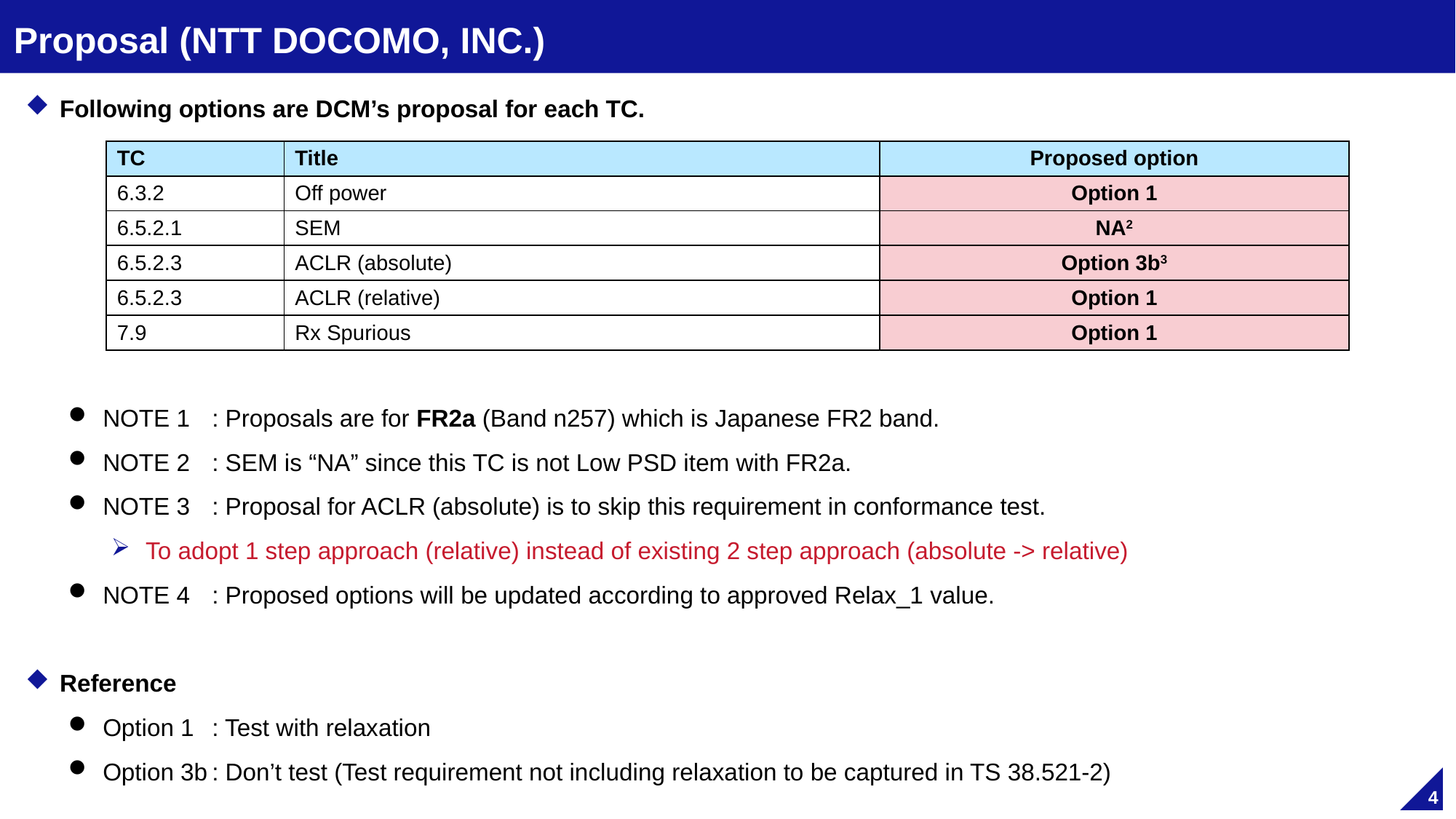

# Proposal (NTT DOCOMO, INC.)
Following options are DCM’s proposal for each TC.

NOTE 1	: Proposals are for FR2a (Band n257) which is Japanese FR2 band.
NOTE 2	: SEM is “NA” since this TC is not Low PSD item with FR2a.
NOTE 3	: Proposal for ACLR (absolute) is to skip this requirement in conformance test.
To adopt 1 step approach (relative) instead of existing 2 step approach (absolute -> relative)
NOTE 4	: Proposed options will be updated according to approved Relax_1 value.

Reference
Option 1	: Test with relaxation
Option 3b	: Don’t test (Test requirement not including relaxation to be captured in TS 38.521-2)
| TC | Title | Proposed option |
| --- | --- | --- |
| 6.3.2 | Off power | Option 1 |
| 6.5.2.1 | SEM | NA2 |
| 6.5.2.3 | ACLR (absolute) | Option 3b3 |
| 6.5.2.3 | ACLR (relative) | Option 1 |
| 7.9 | Rx Spurious | Option 1 |
4